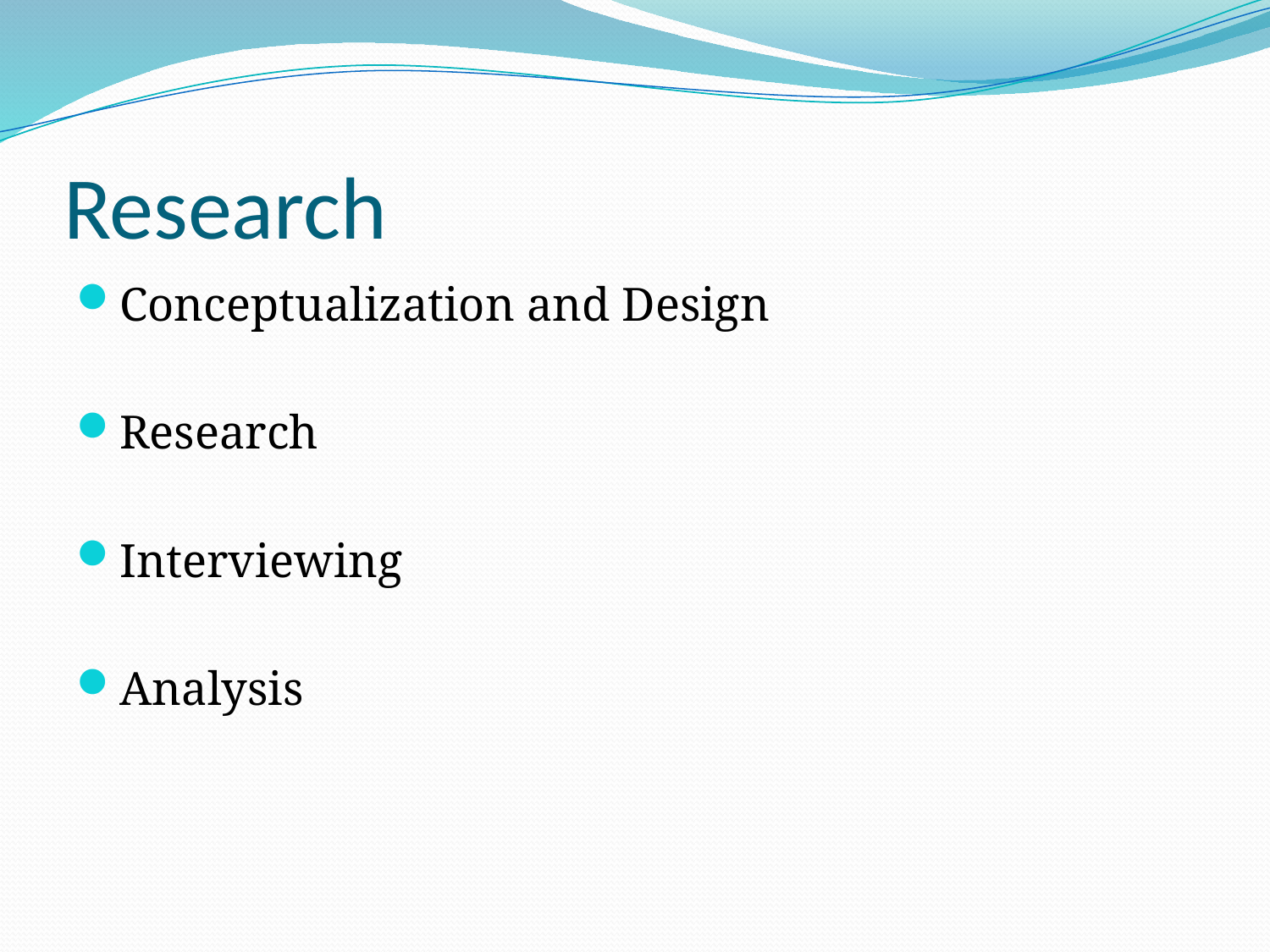

# Research
Conceptualization and Design

Research

Interviewing

Analysis